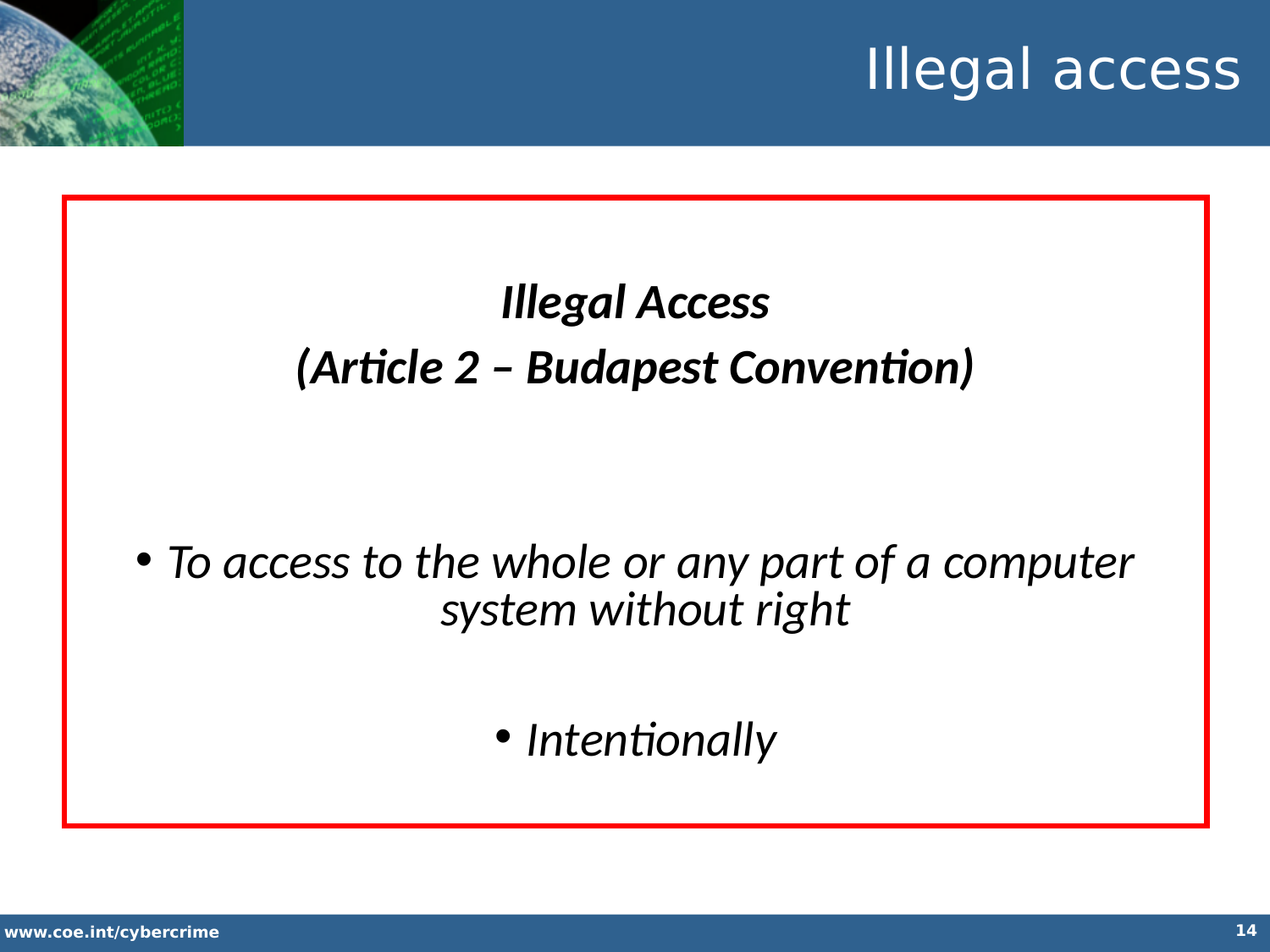

Illegal access

Illegal Access
(Article 2 – Budapest Convention)

To access to the whole or any part of a computer system without right

Intentionally